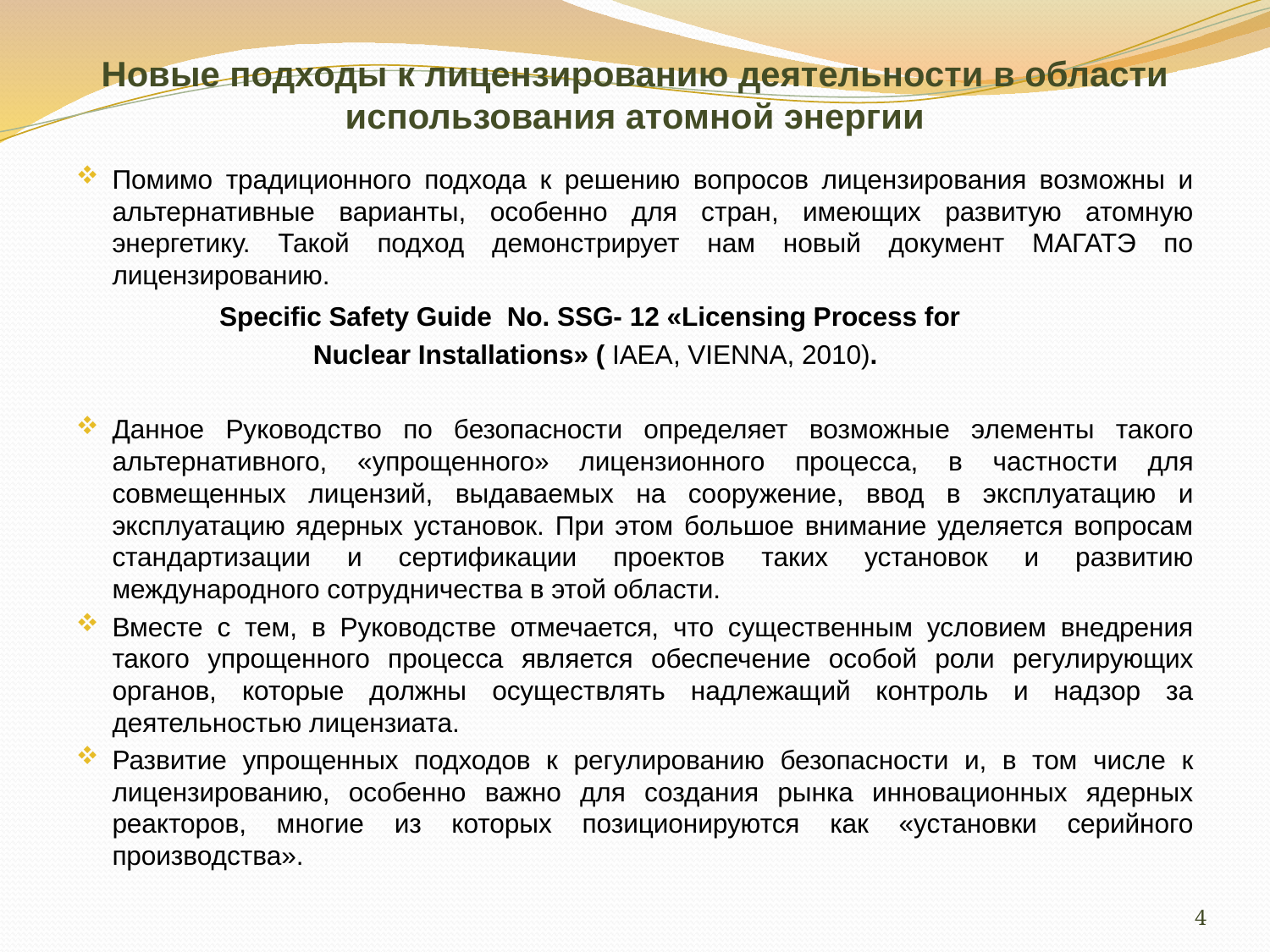

# Новые подходы к лицензированию деятельности в области использования атомной энергии
Помимо традиционного подхода к решению вопросов лицензирования возможны и альтернативные варианты, особенно для стран, имеющих развитую атомную энергетику. Такой подход демонстрирует нам новый документ МАГАТЭ по лицензированию.
	             Specific Safety Guide  No. SSG- 12 «Licensing Process for
                                Nuclear Installations» ( IAEA, VIENNA, 2010).

Данное Руководство по безопасности определяет возможные элементы такого альтернативного, «упрощенного» лицензионного процесса, в частности для совмещенных лицензий, выдаваемых на сооружение, ввод в эксплуатацию и эксплуатацию ядерных установок. При этом большое внимание уделяется вопросам стандартизации и сертификации проектов таких установок и развитию международного сотрудничества в этой области.
Вместе с тем, в Руководстве отмечается, что существенным условием внедрения такого упрощенного процесса является обеспечение особой роли регулирующих органов, которые должны осуществлять надлежащий контроль и надзор за деятельностью лицензиата.
Развитие упрощенных подходов к регулированию безопасности и, в том числе к лицензированию, особенно важно для создания рынка инновационных ядерных реакторов, многие из которых позиционируются как «установки серийного производства».

4